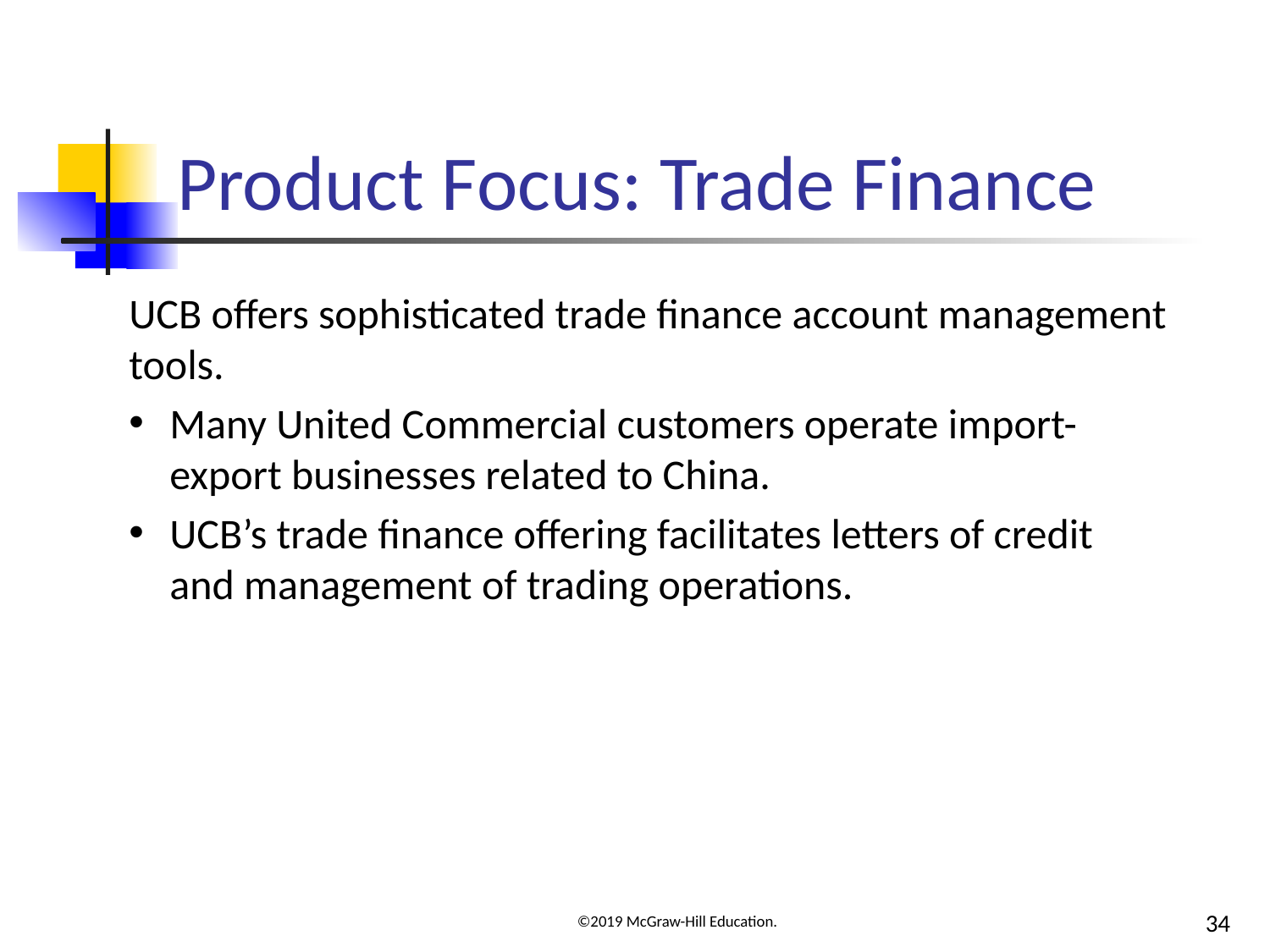

# Product Focus: Trade Finance
UCB offers sophisticated trade finance account management tools.
Many United Commercial customers operate import-export businesses related to China.
UCB’s trade finance offering facilitates letters of credit and management of trading operations.